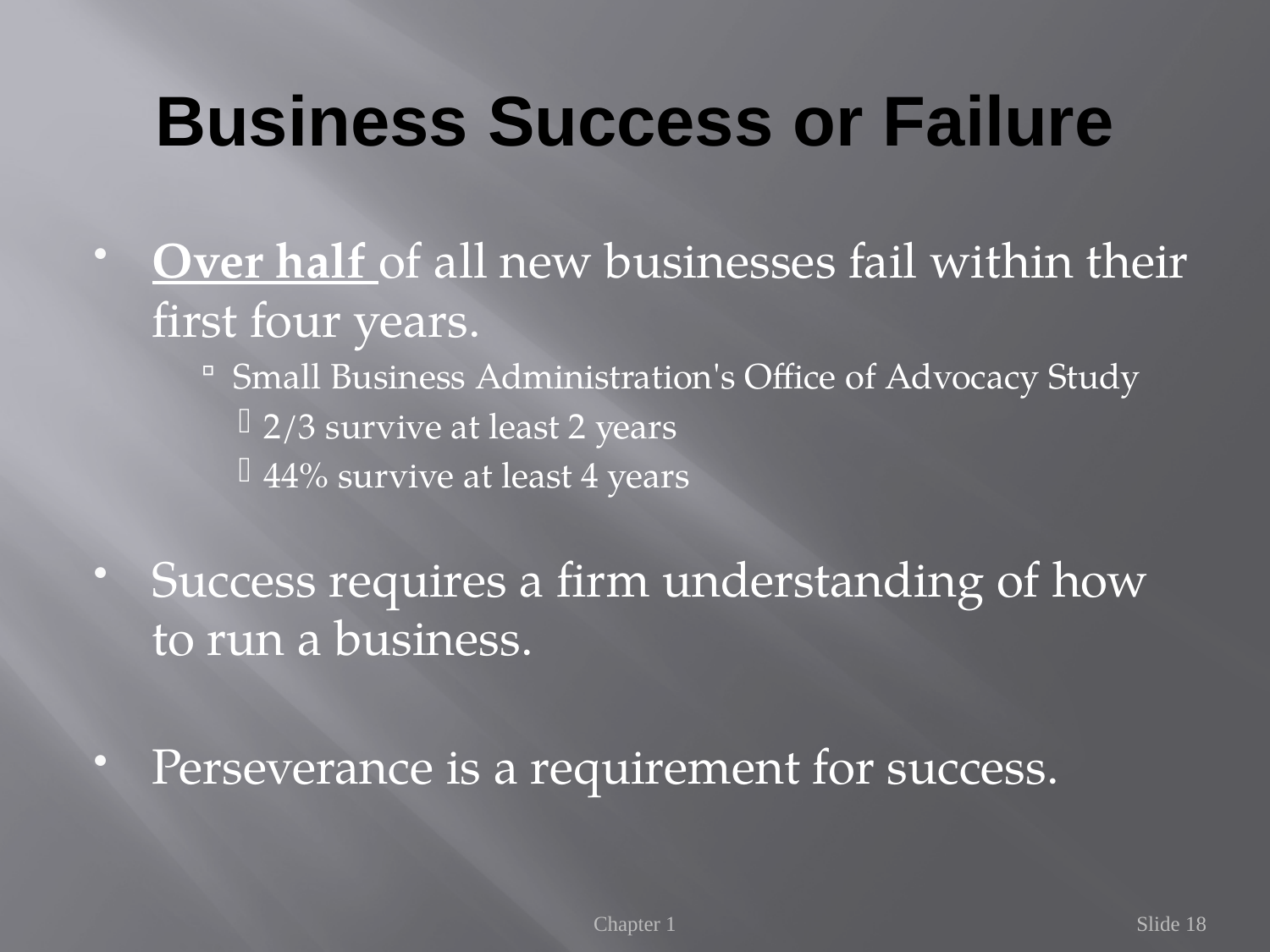

# Business Success or Failure
Over half of all new businesses fail within their first four years.
Small Business Administration's Office of Advocacy Study
2/3 survive at least 2 years
44% survive at least 4 years
Success requires a firm understanding of how to run a business.
Perseverance is a requirement for success.
Chapter 1
Slide 18